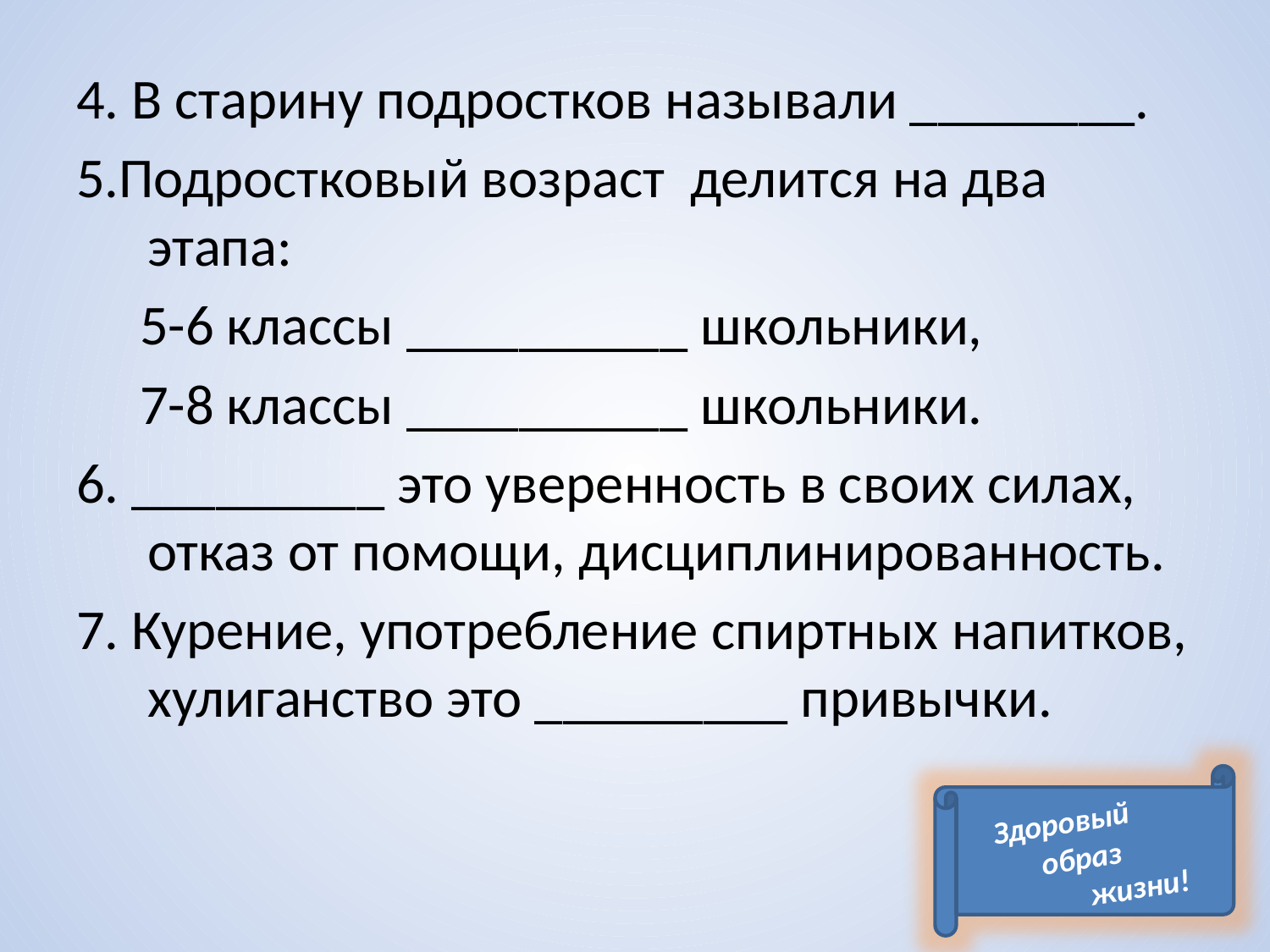

4. В старину подростков называли ________.
5.Подростковый возраст  делится на два этапа:
     5-6 классы __________ школьники,
     7-8 классы __________ школьники.
6. _________ это уверенность в своих силах, отказ от помощи, дисциплинированность.
7. Курение, употребление спиртных напитков, хулиганство это _________ привычки.

Здоровый
      образ
            жизни!